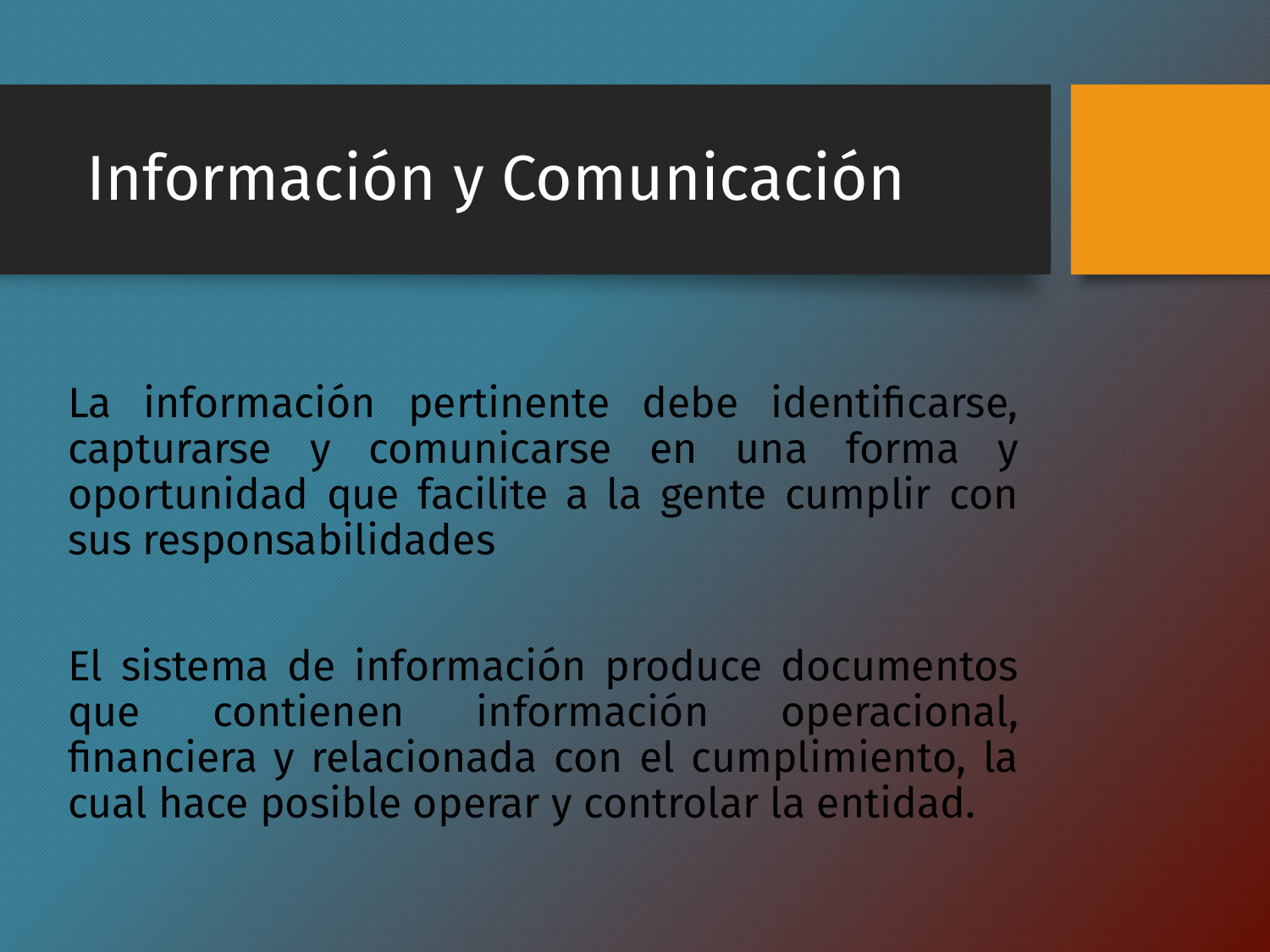

# Información y Comunicación

La información pertinente debe identificarse, capturarse y comunicarse en una forma y oportunidad que facilite a la gente cumplir con sus responsabilidades

El sistema de información produce documentos que contienen información operacional, financiera y relacionada con el cumplimiento, la cual hace posible operar y controlar la entidad.